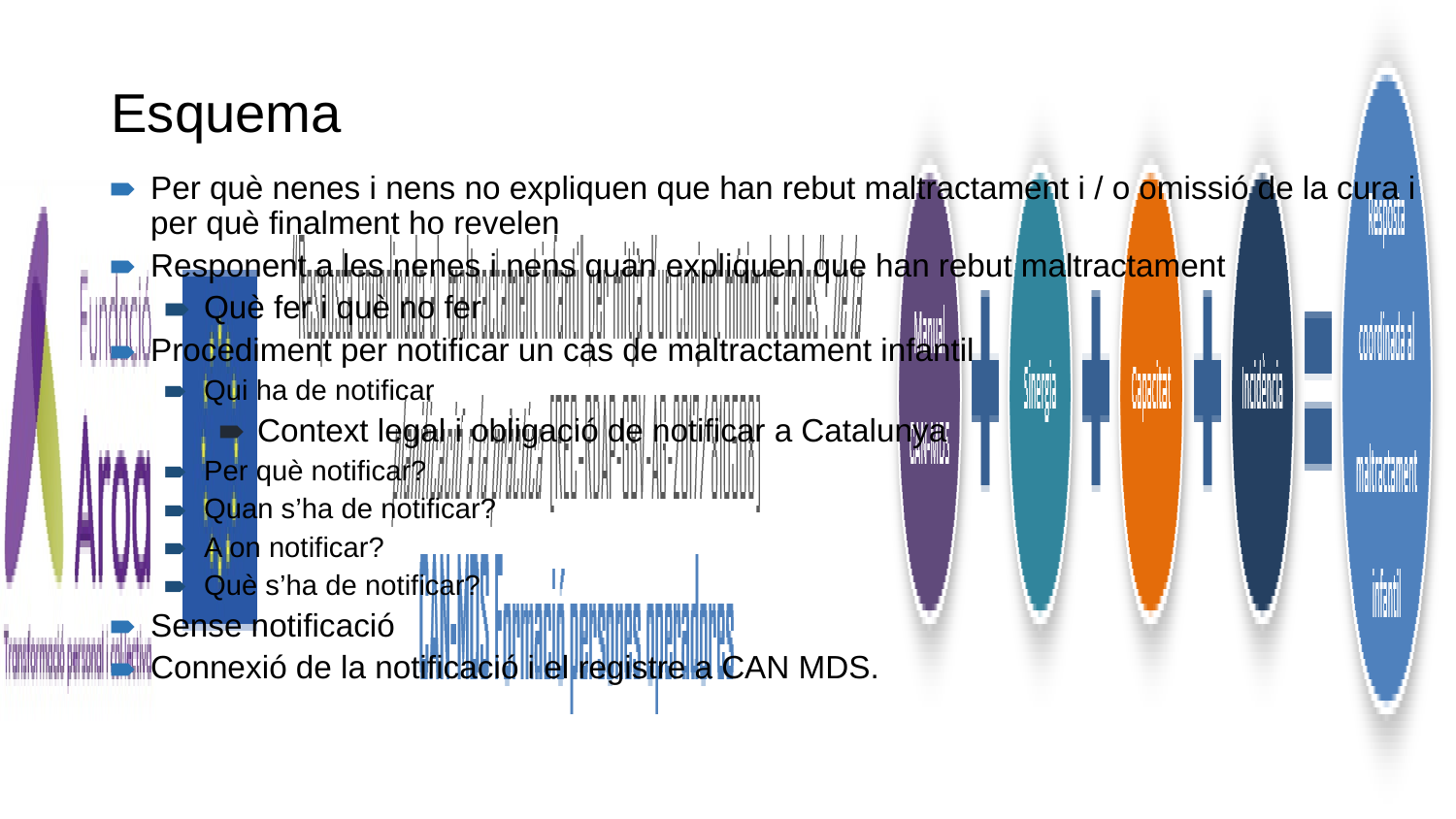

# Esquema
Per què nenes i nens no expliquen que han rebut maltractament i / o omissió de la cura i per què finalment ho revelen
Responent a les nenes i nens quan expliquen que han rebut maltractament
Què fer i què no fer
Procediment per notificar un cas de maltractament infantil
Qui ha de notificar
Context legal i obligació de notificar a Catalunya
Per què notificar?
Quan s’ha de notificar?
A on notificar?
Què s’ha de notificar?
Sense notificació
Connexió de la notificació i el registre a CAN MDS.